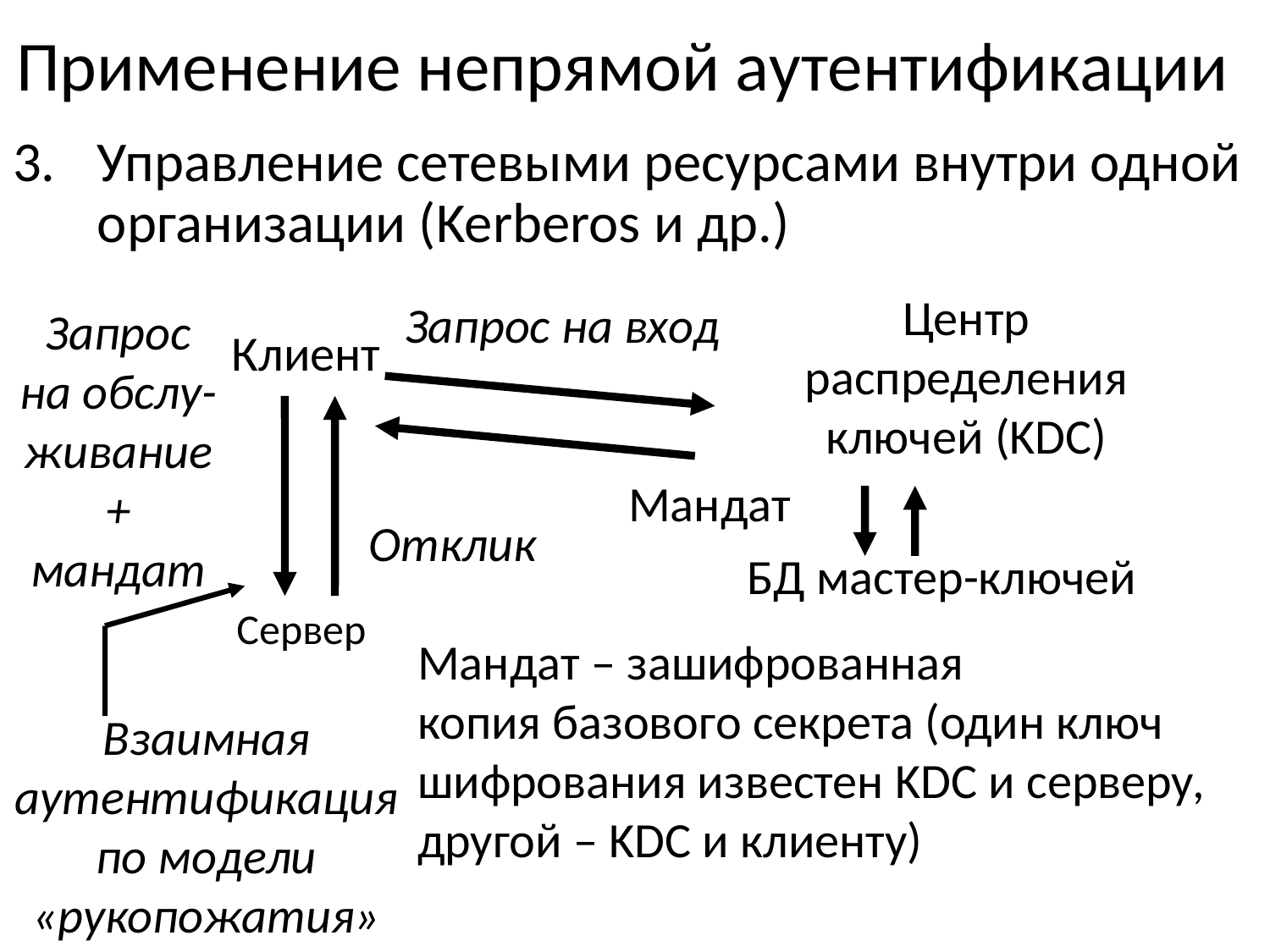

# Применение непрямой аутентификации
Управление сетевыми ресурсами внутри одной организации (Kerberos и др.)
Центр
распределения
ключей (KDC)
Запрос
на обслу-
живание +
мандат
Запрос на вход
Клиент

Мандат

Отклик
БД мастер-ключей

Сервер
Мандат – зашифрованная
копия базового секрета (один ключ шифрования известен KDC и серверу, другой – KDC и клиенту)

Взаимная
аутентификация
по модели
«рукопожатия»